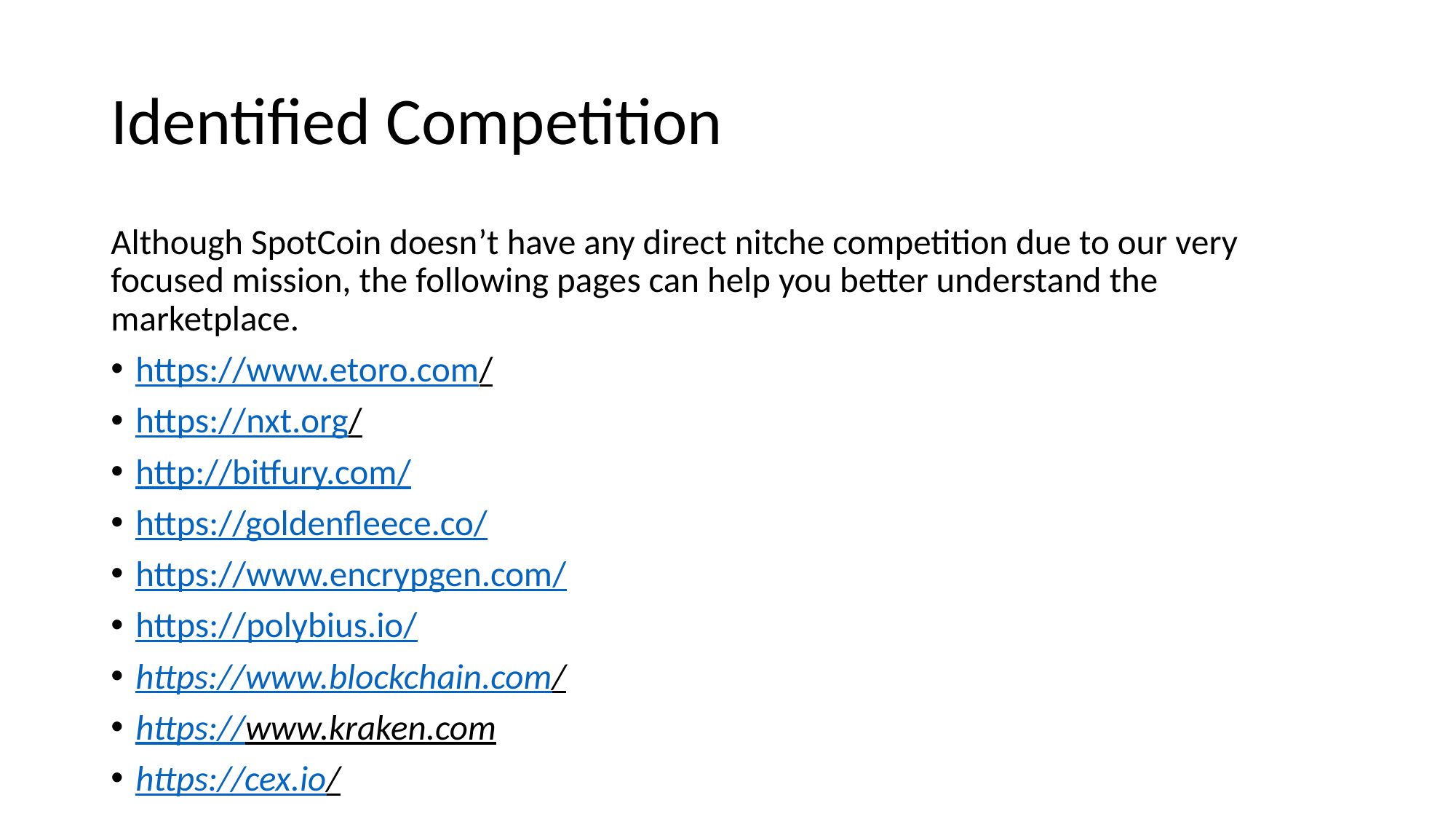

# Identified Competition
Although SpotCoin doesn’t have any direct nitche competition due to our very focused mission, the following pages can help you better understand the marketplace.
https://www.etoro.com/
https://nxt.org/
http://bitfury.com/
https://goldenfleece.co/
https://www.encrypgen.com/
https://polybius.io/
https://www.blockchain.com/
https://www.kraken.com
https://cex.io/